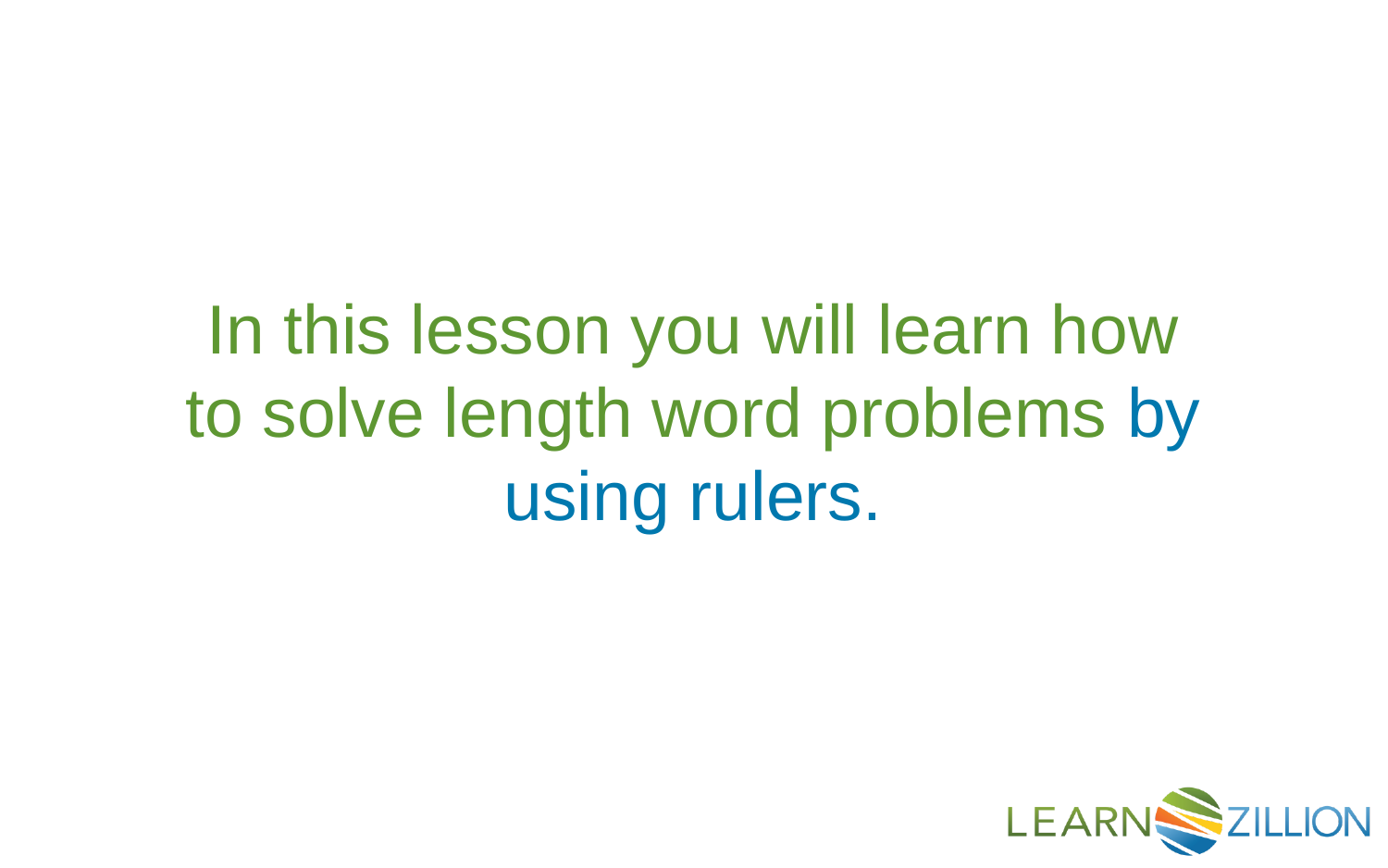

In this lesson you will learn how to solve length word problems by using rulers.